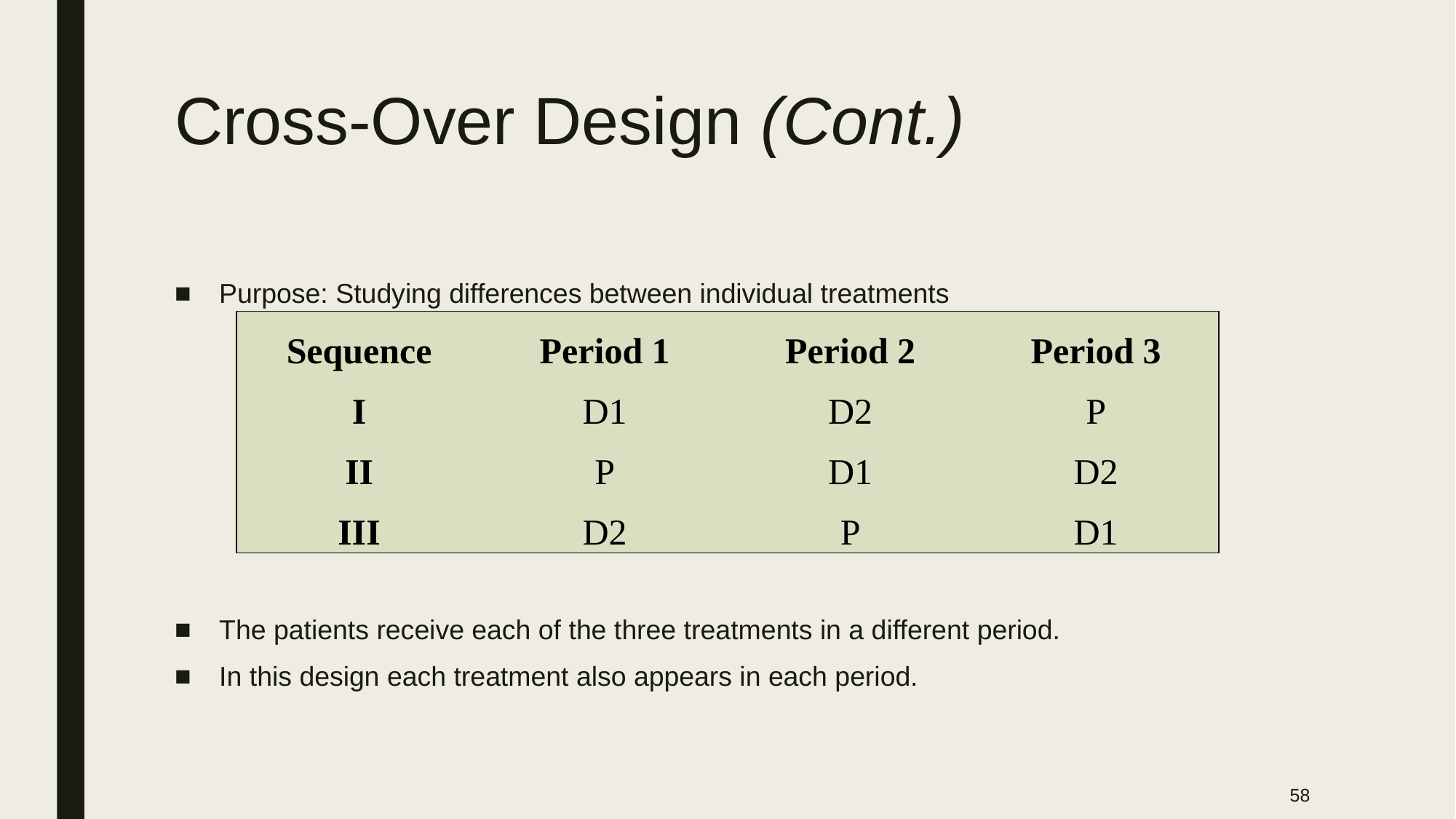

# Cross-Over Design (Cont.)
Purpose: Studying differences between individual treatments

The patients receive each of the three treatments in a different period.
In this design each treatment also appears in each period.
| Sequence | Period 1 | Period 2 | Period 3 |
| --- | --- | --- | --- |
| I | D1 | D2 | P |
| II | P | D1 | D2 |
| III | D2 | P | D1 |
58